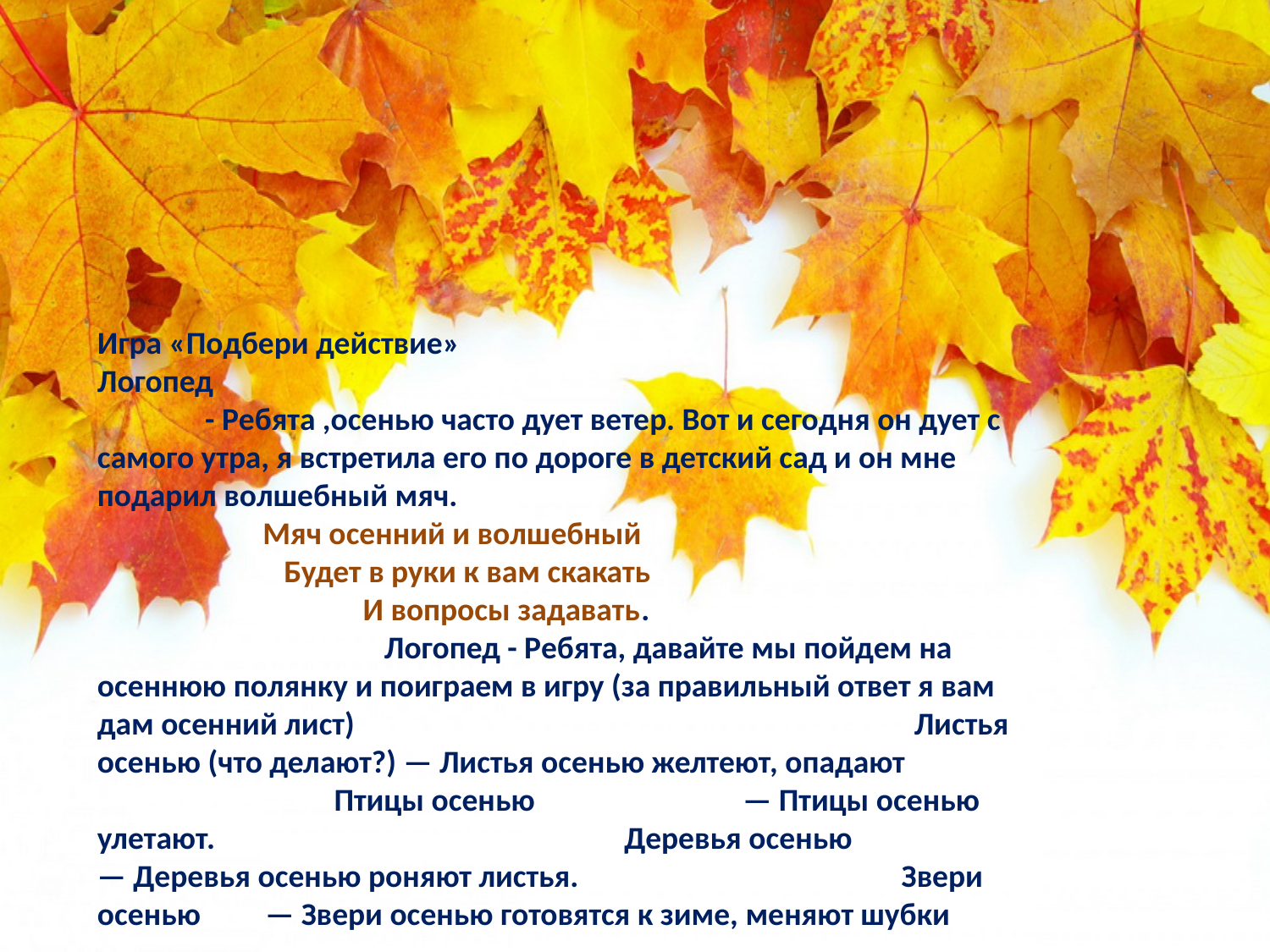

Игра «Подбери действие»                                                                   Логопед                                                                                                                                   - Ребята ,осенью часто дует ветер. Вот и сегодня он дует с самого утра, я встретила его по дороге в детский сад и он мне подарил волшебный мяч.                                                                                                         Мяч осенний и волшебный                                                                                  Будет в руки к вам скакать                                                                                            И вопросы задавать.                                                                                               Логопед - Ребята, давайте мы пойдем на осеннюю полянку и поиграем в игру (за правильный ответ я вам дам осенний лист)                                                                              Листья осенью (что делают?) — Листья осенью желтеют, опадают                                                     Птицы осенью                             — Птицы осенью улетают.                                                         Деревья осенью                         — Деревья осенью роняют листья.                                             Звери осенью         — Звери осенью готовятся к зиме, меняют шубки